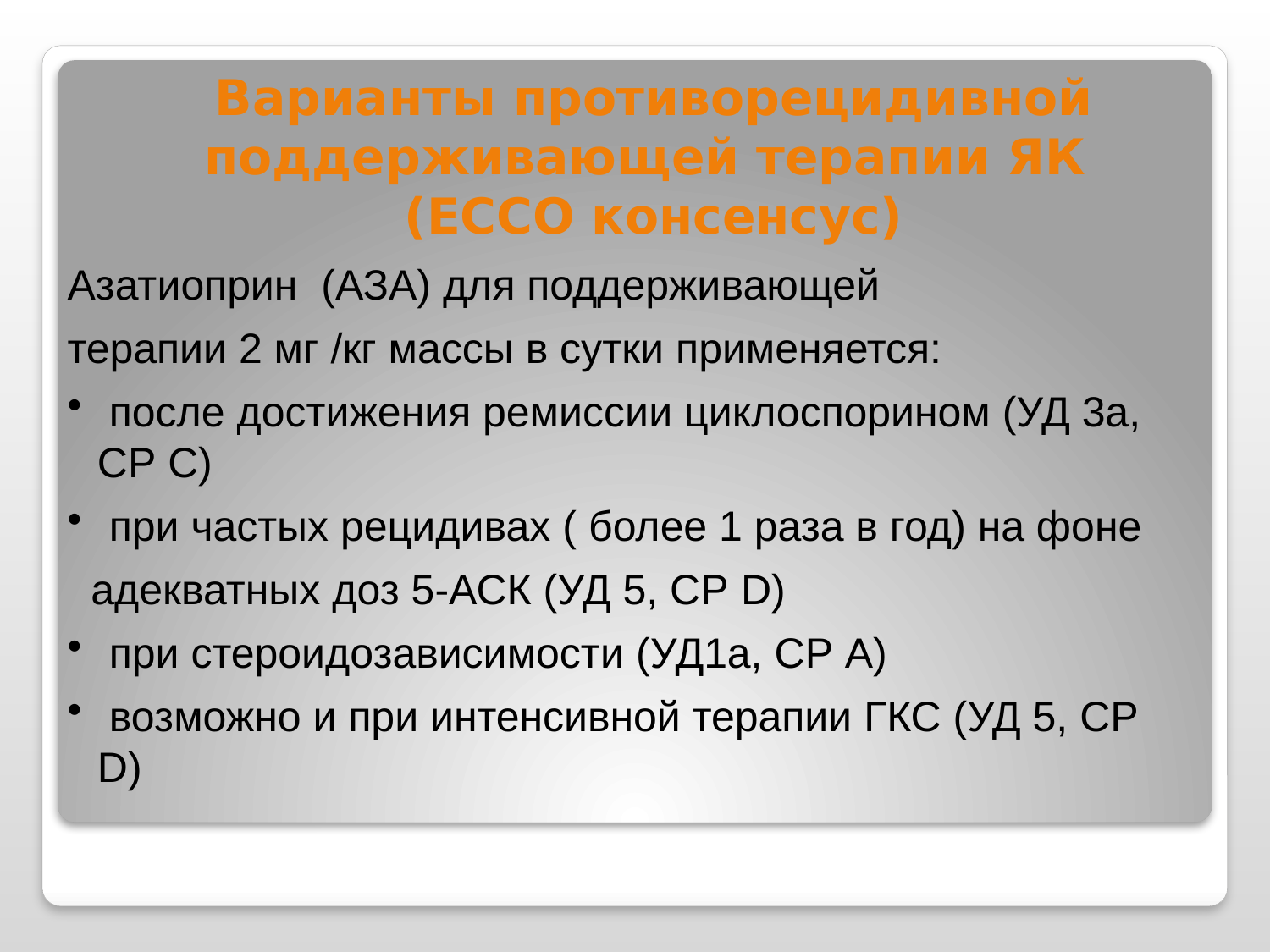

Варианты противорецидивной поддерживающей терапии ЯК
(ЕССО консенсус)
Азатиоприн  (АЗА) для поддерживающей
терапии 2 мг /кг массы в сутки применяется:
 после достижения ремиссии циклоспорином (УД 3а, СР С)
 при частых рецидивах ( более 1 раза в год) на фоне
  адекватных доз 5-АСК (УД 5, СР D)
 при стероидозависимости (УД1а, СР А)
 возможно и при интенсивной терапии ГКС (УД 5, СР D)